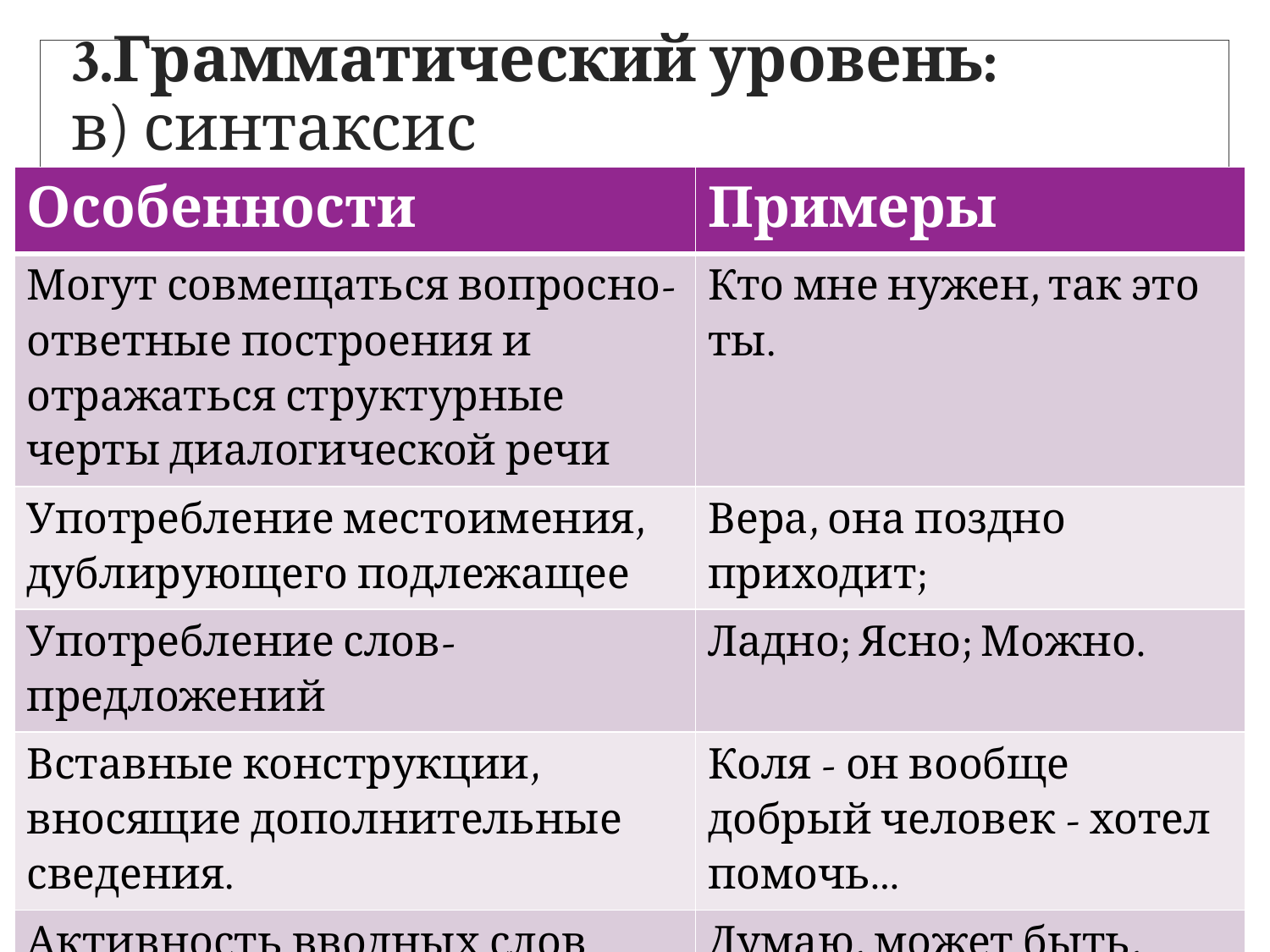

# 3.Грамматический уровень: в) синтаксис
| Особенности | Примеры |
| --- | --- |
| Могут совмещаться вопросно-ответные построения и отражаться структурные черты диалогической речи | Кто мне нужен, так это ты. |
| Употребление местоимения, дублирующего подлежащее | Вера, она поздно приходит; |
| Употребление слов-предложений | Ладно; Ясно; Можно. |
| Вставные конструкции, вносящие дополнительные сведения. | Коля - он вообще добрый человек - хотел помочь... |
| Активность вводных слов | Думаю, может быть, кажется |
| Широкое распространение лексических повторов | Так-так, вот-вот. |